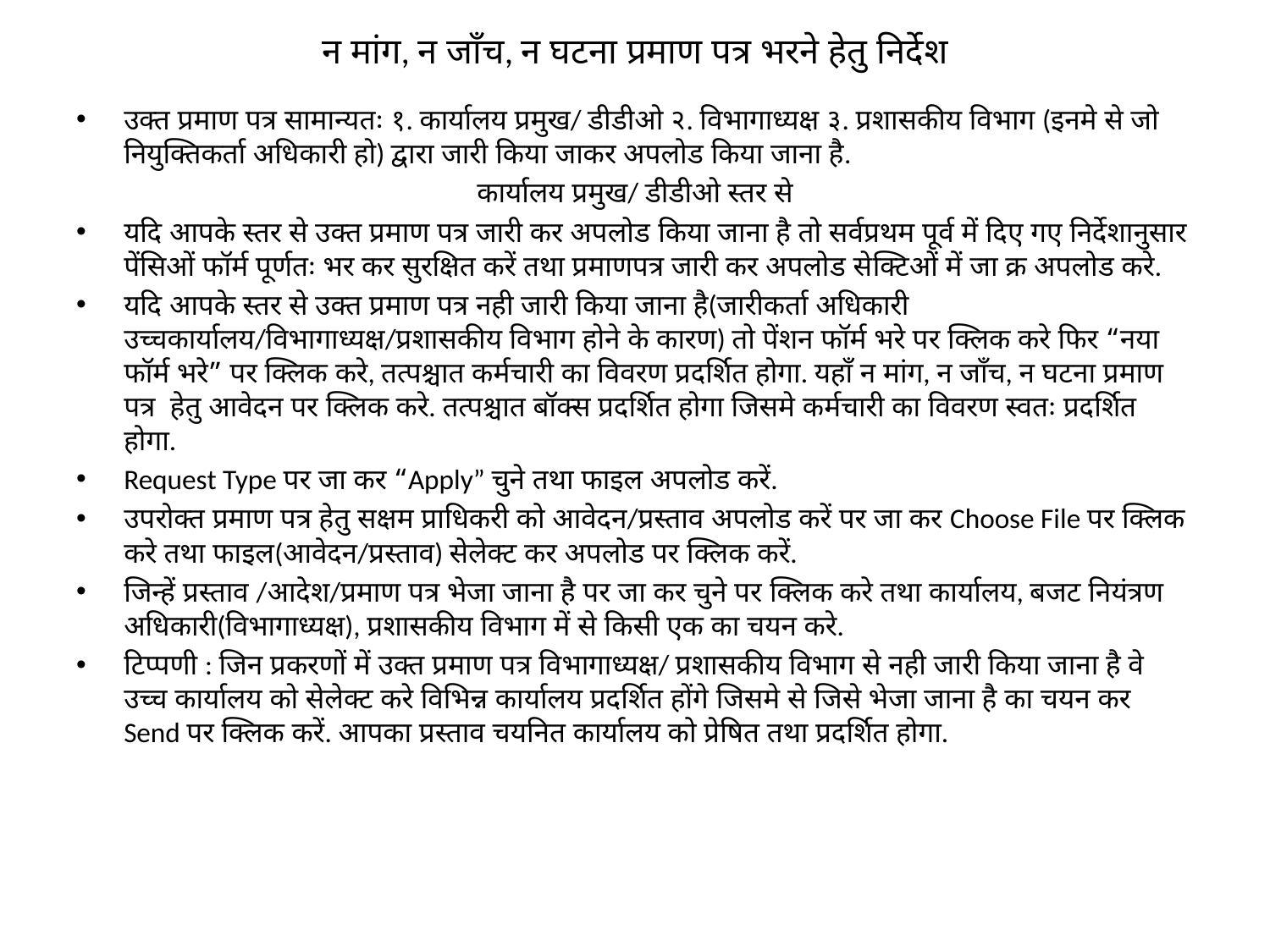

# न मांग, न जाँच, न घटना प्रमाण पत्र भरने हेतु निर्देश
उक्त प्रमाण पत्र सामान्यतः १. कार्यालय प्रमुख/ डीडीओ २. विभागाध्यक्ष ३. प्रशासकीय विभाग (इनमे से जो नियुक्तिकर्ता अधिकारी हो) द्वारा जारी किया जाकर अपलोड किया जाना है.
कार्यालय प्रमुख/ डीडीओ स्तर से
यदि आपके स्तर से उक्त प्रमाण पत्र जारी कर अपलोड किया जाना है तो सर्वप्रथम पूर्व में दिए गए निर्देशानुसार पेंसिओं फॉर्म पूर्णतः भर कर सुरक्षित करें तथा प्रमाणपत्र जारी कर अपलोड सेक्टिओं में जा क्र अपलोड करे.
यदि आपके स्तर से उक्त प्रमाण पत्र नही जारी किया जाना है(जारीकर्ता अधिकारी उच्चकार्यालय/विभागाध्यक्ष/प्रशासकीय विभाग होने के कारण) तो पेंशन फॉर्म भरे पर क्लिक करे फिर “नया फॉर्म भरे” पर क्लिक करे, तत्पश्चात कर्मचारी का विवरण प्रदर्शित होगा. यहाँ न मांग, न जाँच, न घटना प्रमाण पत्र  हेतु आवेदन पर क्लिक करे. तत्पश्चात बॉक्स प्रदर्शित होगा जिसमे कर्मचारी का विवरण स्वतः प्रदर्शित होगा.
Request Type पर जा कर “Apply” चुने तथा फाइल अपलोड करें.
उपरोक्त प्रमाण पत्र हेतु सक्षम प्राधिकरी को आवेदन/प्रस्ताव अपलोड करें पर जा कर Choose File पर क्लिक करे तथा फाइल(आवेदन/प्रस्ताव) सेलेक्ट कर अपलोड पर क्लिक करें.
जिन्हें प्रस्ताव /आदेश/प्रमाण पत्र भेजा जाना है पर जा कर चुने पर क्लिक करे तथा कार्यालय, बजट नियंत्रण अधिकारी(विभागाध्यक्ष), प्रशासकीय विभाग में से किसी एक का चयन करे.
टिप्पणी : जिन प्रकरणों में उक्त प्रमाण पत्र विभागाध्यक्ष/ प्रशासकीय विभाग से नही जारी किया जाना है वे उच्च कार्यालय को सेलेक्ट करे विभिन्न कार्यालय प्रदर्शित होंगे जिसमे से जिसे भेजा जाना है का चयन कर Send पर क्लिक करें. आपका प्रस्ताव चयनित कार्यालय को प्रेषित तथा प्रदर्शित होगा.